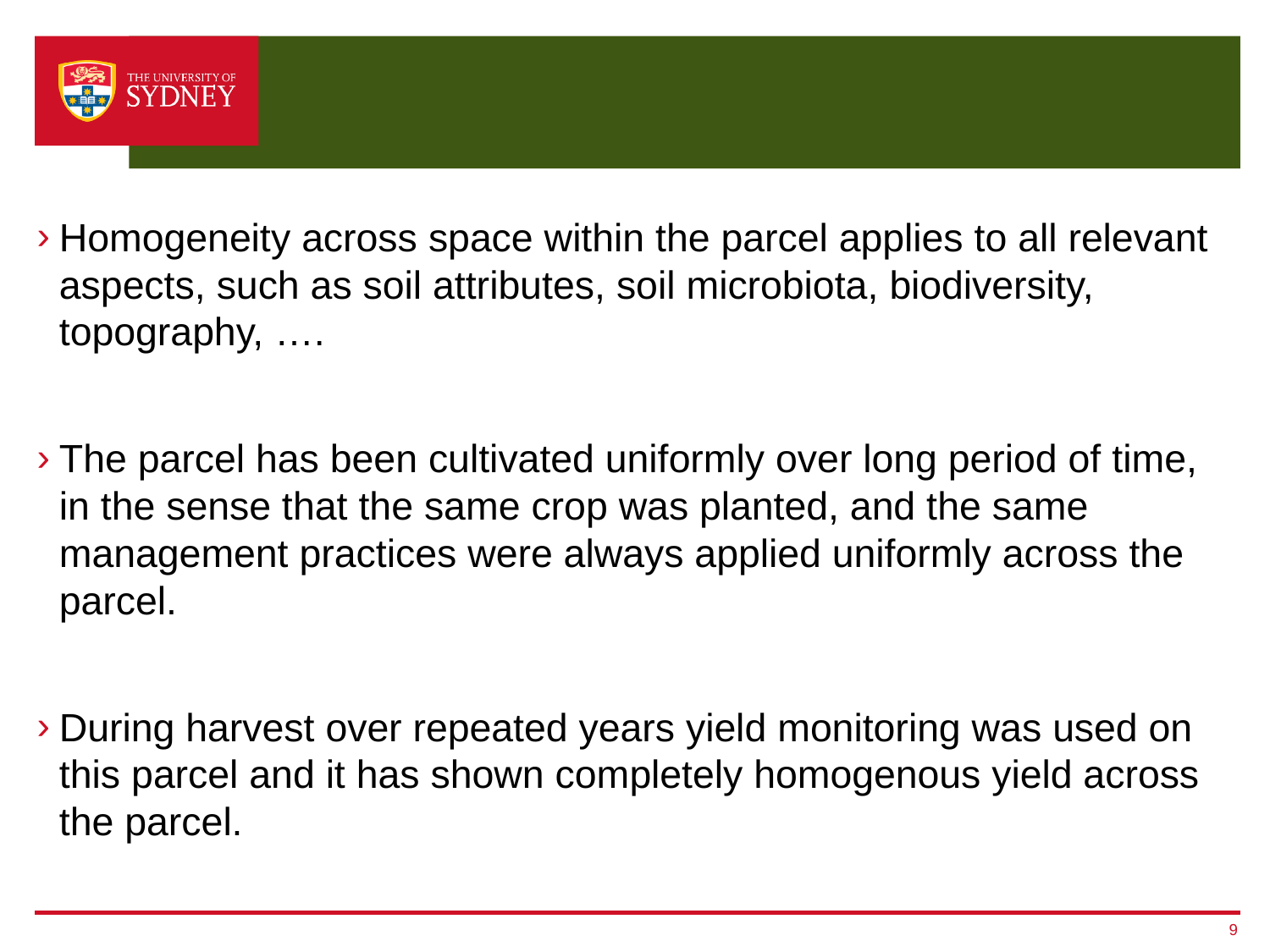

#
Homogeneity across space within the parcel applies to all relevant aspects, such as soil attributes, soil microbiota, biodiversity, topography, ….

The parcel has been cultivated uniformly over long period of time, in the sense that the same crop was planted, and the same management practices were always applied uniformly across the parcel.

During harvest over repeated years yield monitoring was used on this parcel and it has shown completely homogenous yield across the parcel.
9